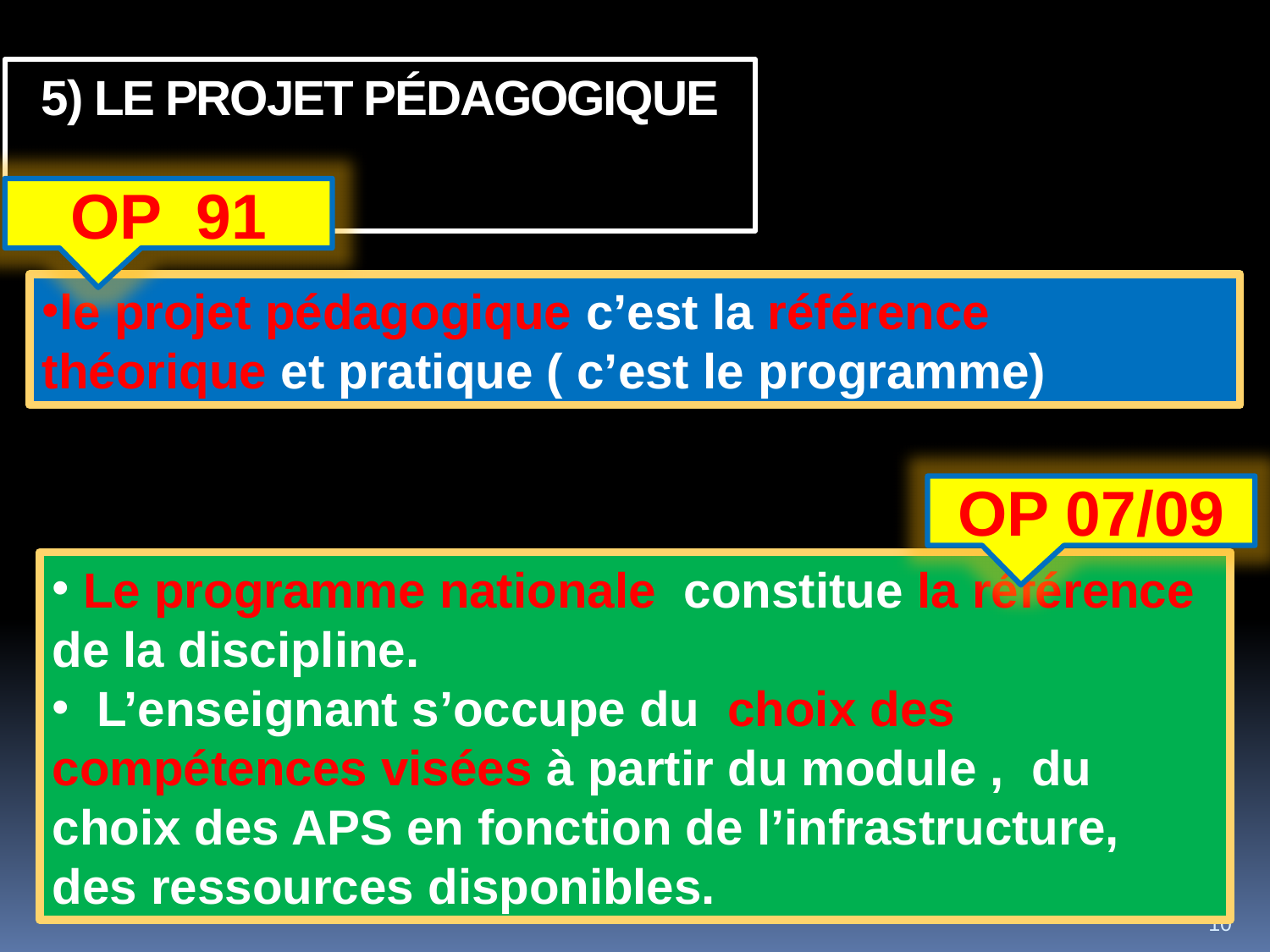

5) LE PROJET PÉDAGOGIQUE
OP  91
le projet pédagogique c’est la référence théorique et pratique ( c’est le programme)
OP 07/09
 Le programme nationale  constitue la référence  de la discipline.
  L’enseignant s’occupe du  choix des compétences visées à partir du module ,  du choix des APS en fonction de l’infrastructure, des ressources disponibles.
10